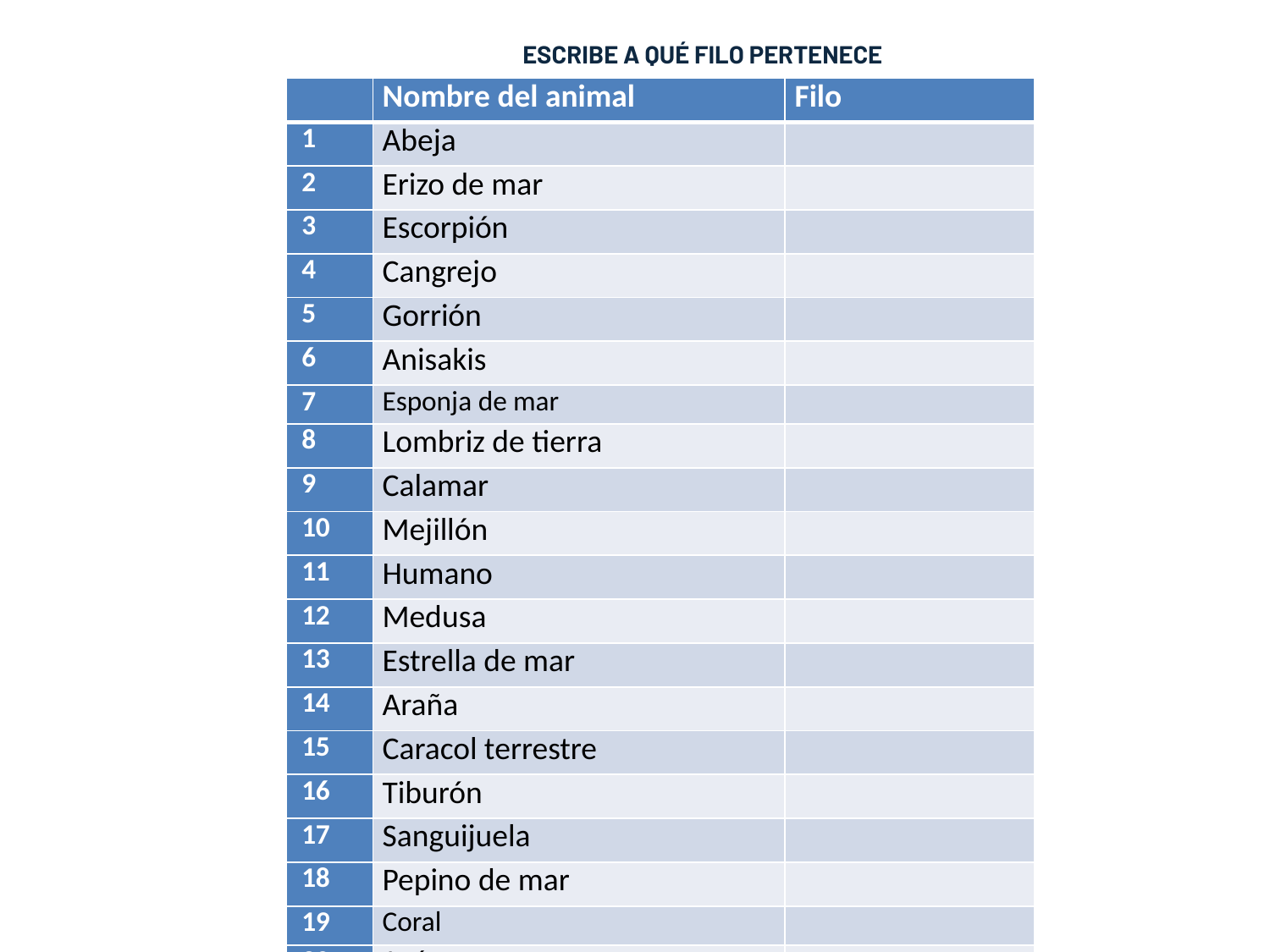

ESCRIBE A QUÉ FILO PERTENECE
|  | Nombre del animal | Filo |
| --- | --- | --- |
| 1 | Abeja |  |
| 2 | Erizo de mar |  |
| 3 | Escorpión |  |
| 4 | Cangrejo |  |
| 5 | Gorrión |  |
| 6 | Anisakis |  |
| 7 | Esponja de mar |  |
| 8 | Lombriz de tierra |  |
| 9 | Calamar |  |
| 10 | Mejillón |  |
| 11 | Humano |  |
| 12 | Medusa |  |
| 13 | Estrella de mar |  |
| 14 | Araña |  |
| 15 | Caracol terrestre |  |
| 16 | Tiburón |  |
| 17 | Sanguijuela |  |
| 18 | Pepino de mar |  |
| 19 | Coral |  |
| 20 | Anémona |  |